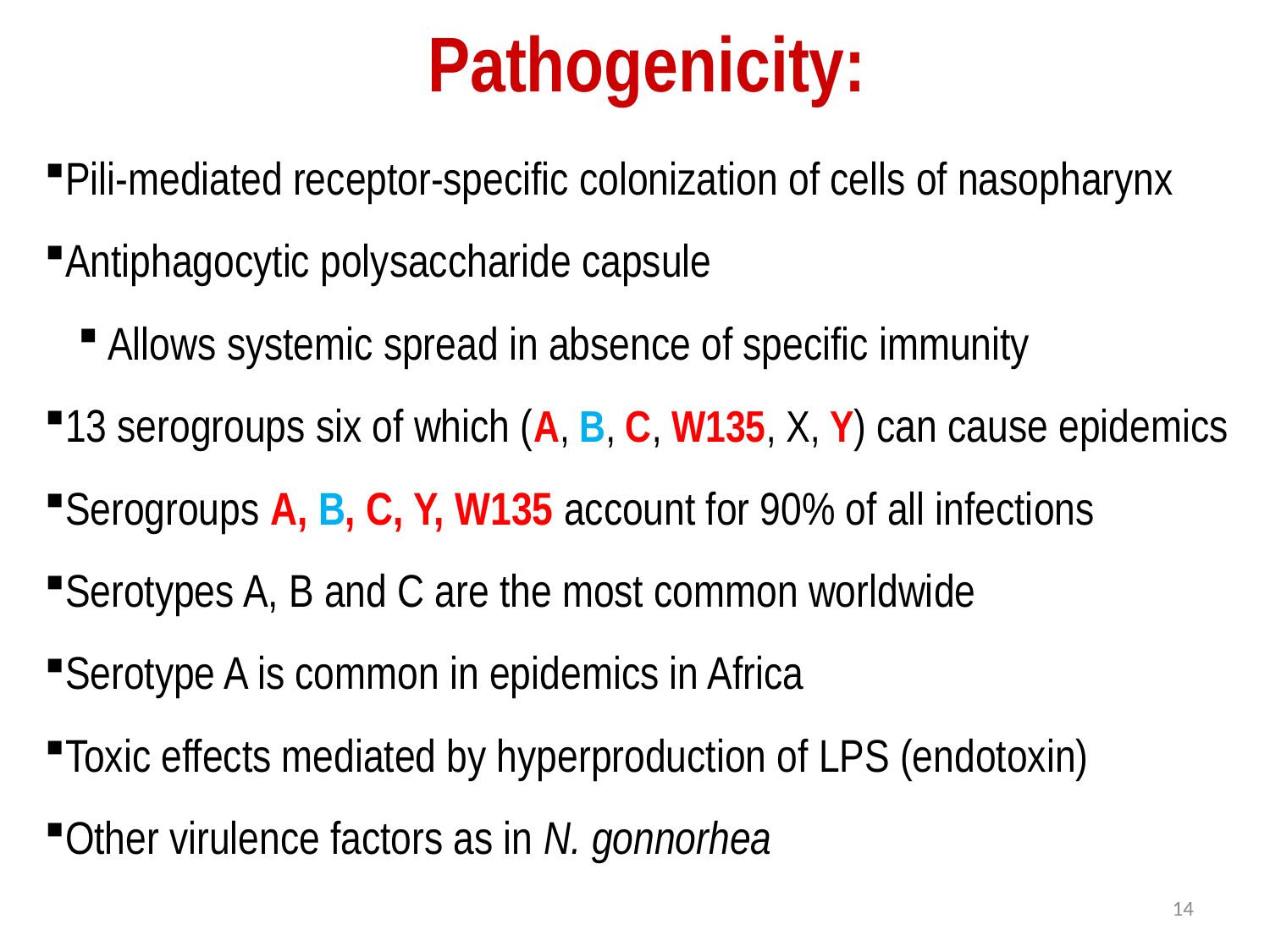

Pathogenicity:
Pili-mediated receptor-specific colonization of cells of nasopharynx
Antiphagocytic polysaccharide capsule
Allows systemic spread in absence of specific immunity
13 serogroups six of which (A, B, C, W135, X, Y) can cause epidemics
Serogroups A, B, C, Y, W135 account for 90% of all infections
Serotypes A, B and C are the most common worldwide
Serotype A is common in epidemics in Africa
Toxic effects mediated by hyperproduction of LPS (endotoxin)
Other virulence factors as in N. gonnorhea

14